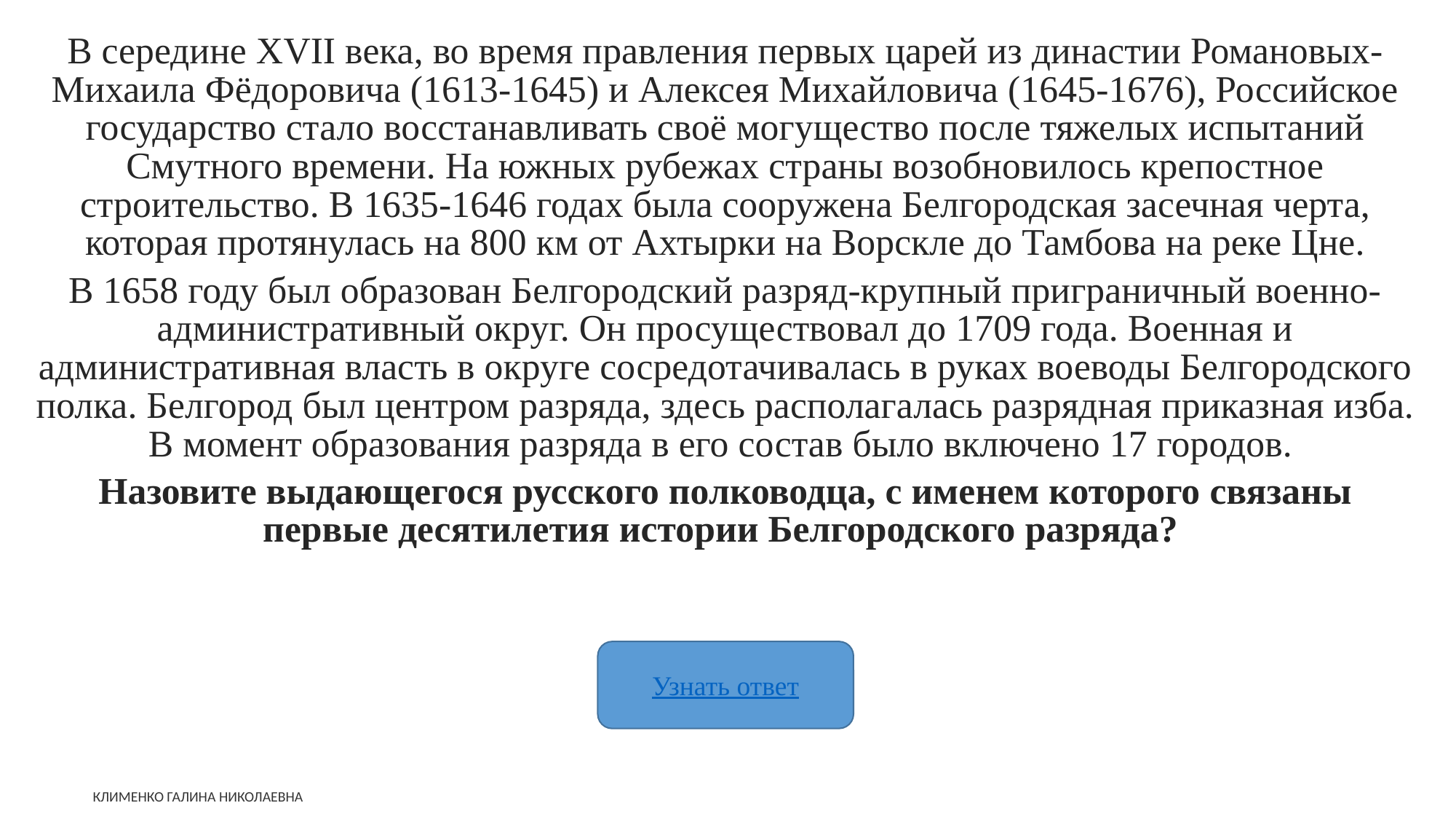

В середине ХVII века, во время правления первых царей из династии Романовых- Михаила Фёдоровича (1613-1645) и Алексея Михайловича (1645-1676), Российское государство стало восстанавливать своё могущество после тяжелых испытаний Смутного времени. На южных рубежах страны возобновилось крепостное строительство. В 1635-1646 годах была сооружена Белгородская засечная черта, которая протянулась на 800 км от Ахтырки на Ворскле до Тамбова на реке Цне.
В 1658 году был образован Белгородский разряд-крупный приграничный военно-административный округ. Он просуществовал до 1709 года. Военная и административная власть в округе сосредотачивалась в руках воеводы Белгородского полка. Белгород был центром разряда, здесь располагалась разрядная приказная изба. В момент образования разряда в его состав было включено 17 городов.
Назовите выдающегося русского полководца, с именем которого связаны первые десятилетия истории Белгородского разряда?

Узнать ответ
Клименко Галина Николаевна